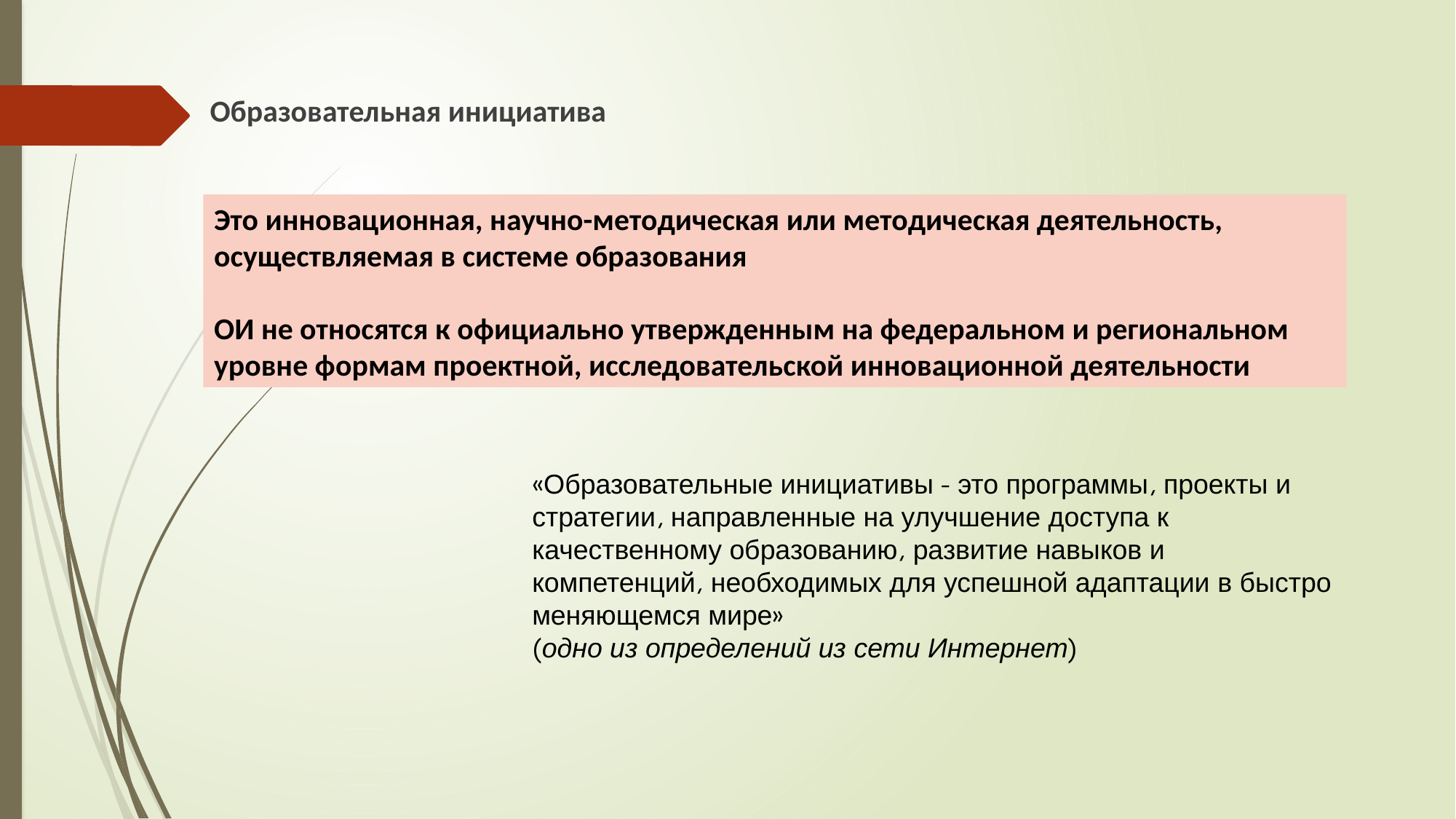

Образовательная инициатива
Это инновационная, научно-методическая или методическая деятельность, осуществляемая в системе образования

ОИ не относятся к официально утвержденным на федеральном и региональном уровне формам проектной, исследовательской инновационной деятельности
«Образовательные инициативы - это программы, проекты и стратегии, направленные на улучшение доступа к качественному образованию, развитие навыков и компетенций, необходимых для успешной адаптации в быстро меняющемся мире»
(одно из определений из сети Интернет)